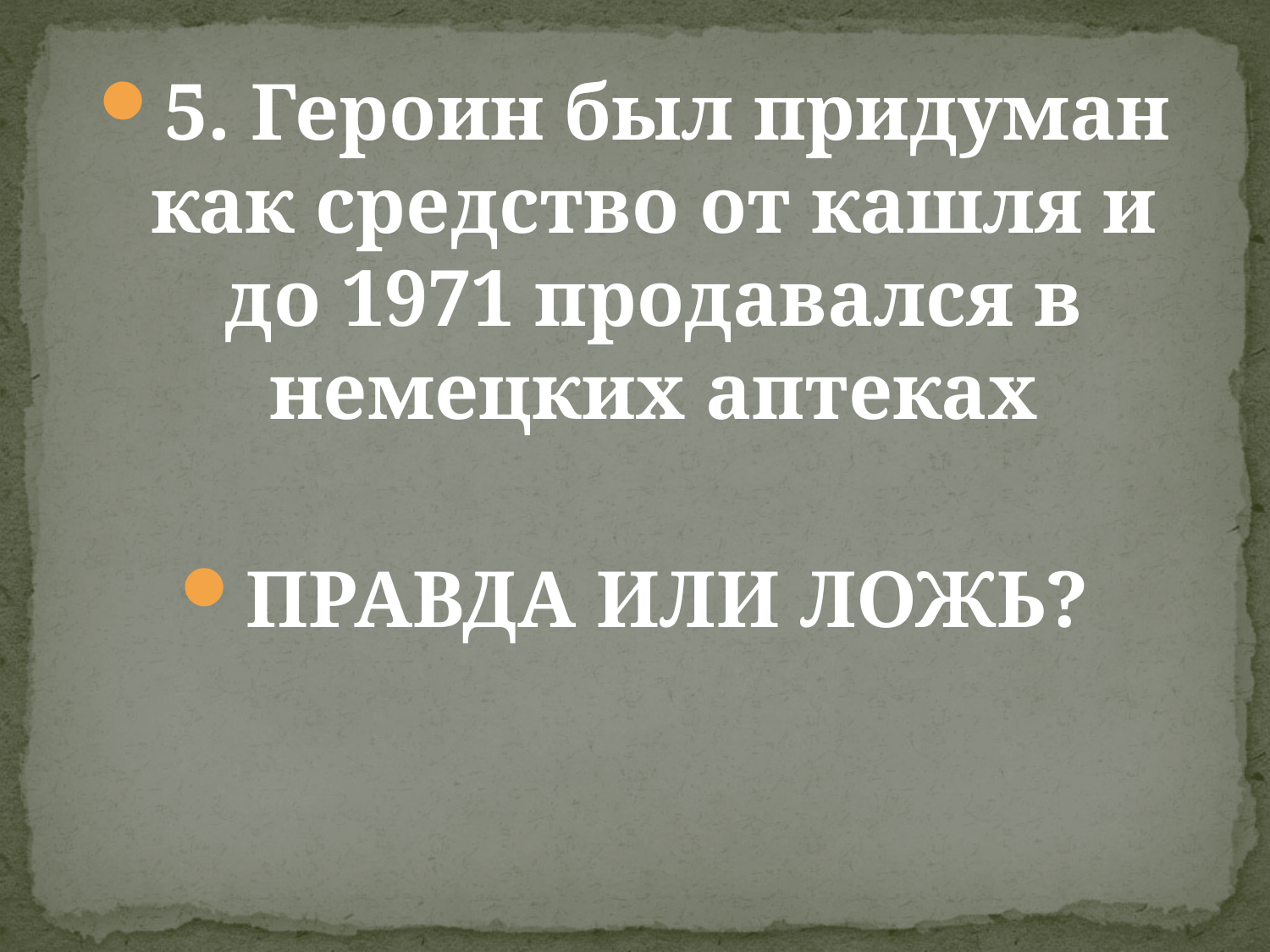

5. Героин был придуман как средство от кашля и до 1971 продавался в немецких аптеках

ПРАВДА ИЛИ ЛОЖЬ?